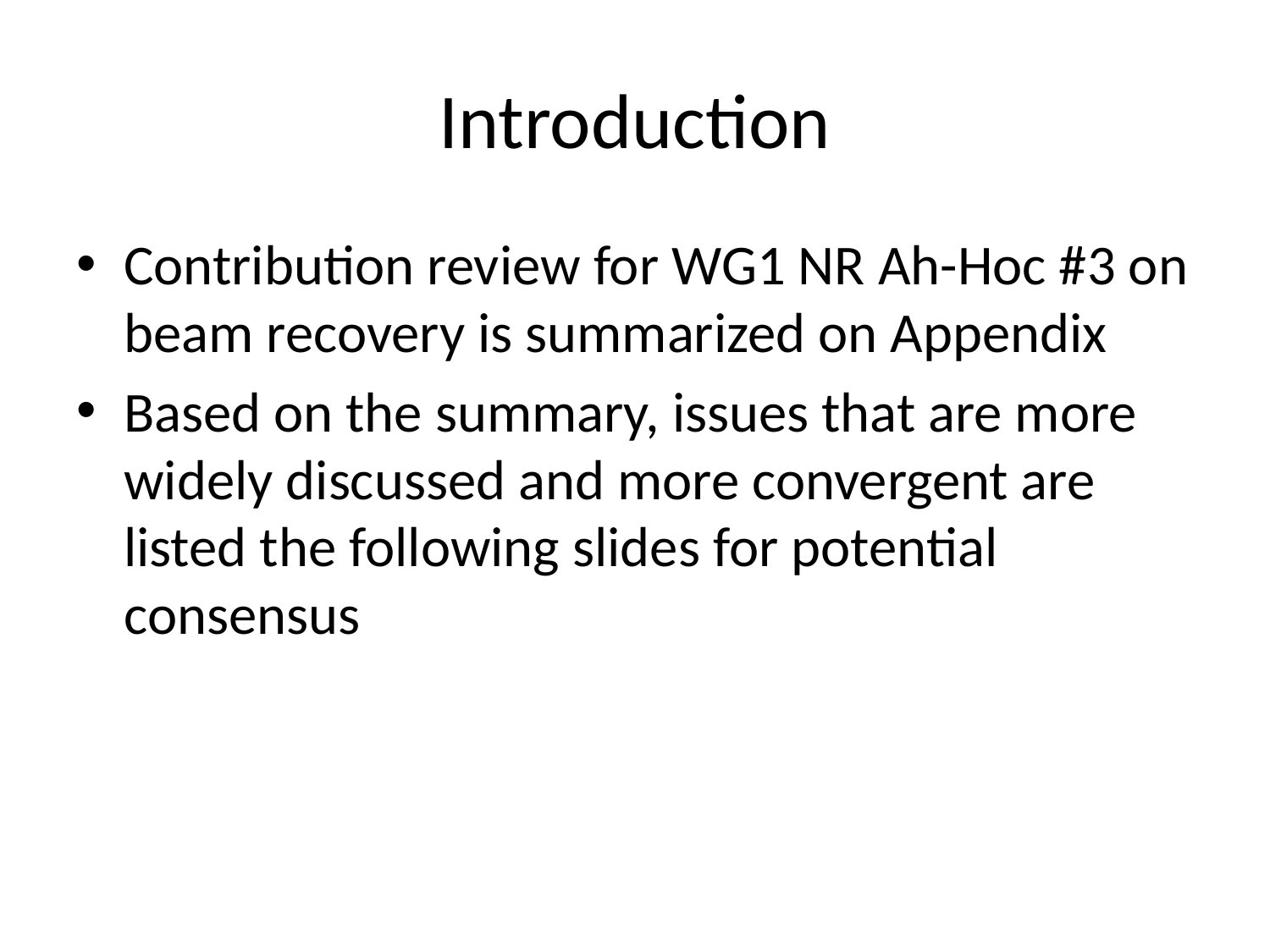

# Introduction
Contribution review for WG1 NR Ah-Hoc #3 on beam recovery is summarized on Appendix
Based on the summary, issues that are more widely discussed and more convergent are listed the following slides for potential consensus